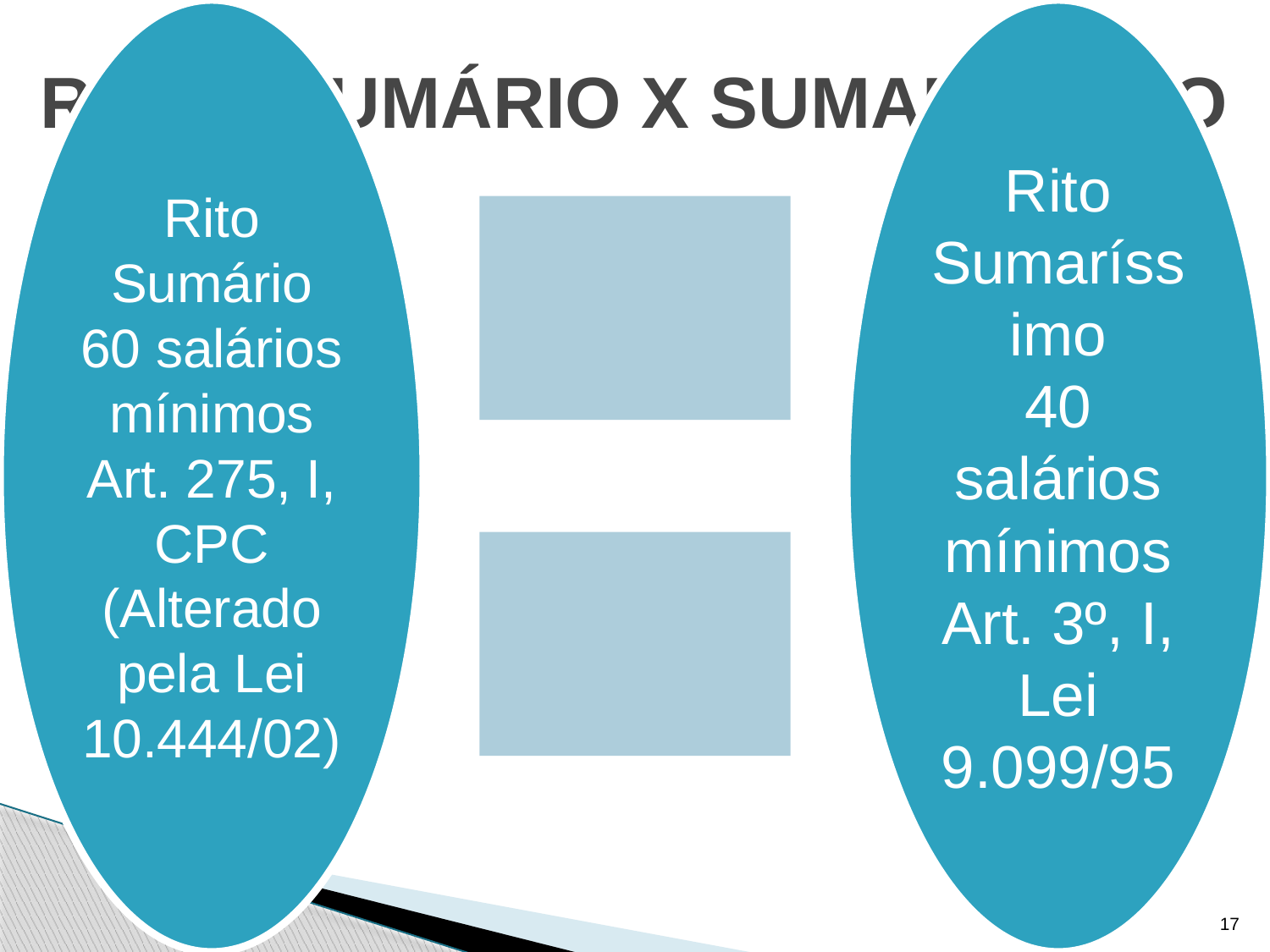

# RITOS SUMÁRIO X SUMARÍSSIMO
Rito Sumário 60 salários mínimos
Art. 275, I, CPC
(Alterado pela Lei 10.444/02)
Rito Sumaríssimo
40 salários mínimos
Art. 3º, I, Lei 9.099/95
17